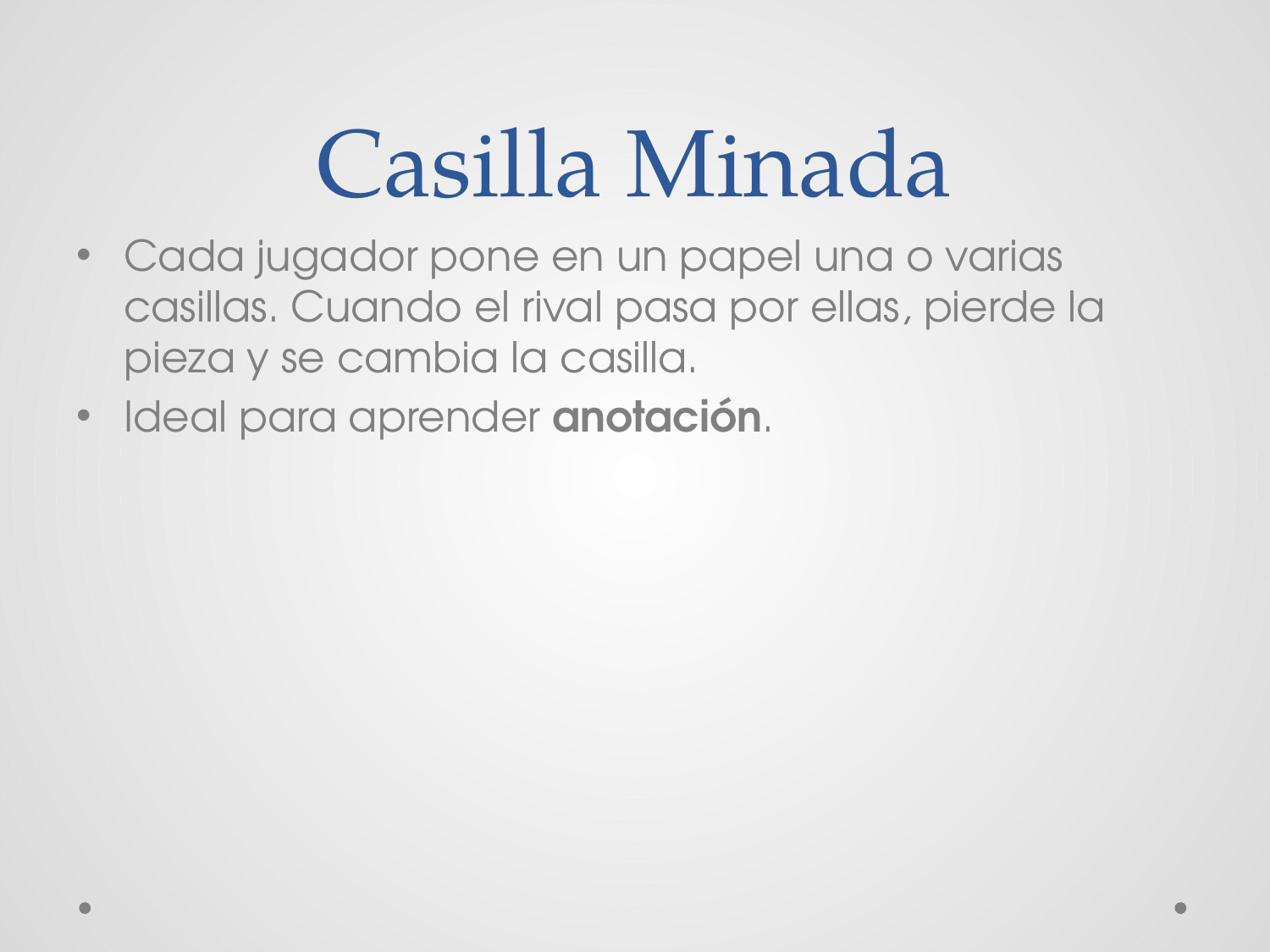

# Casilla Minada
Cada jugador pone en un papel una o varias casillas. Cuando el rival pasa por ellas, pierde la pieza y se cambia la casilla.
Ideal para aprender anotación.